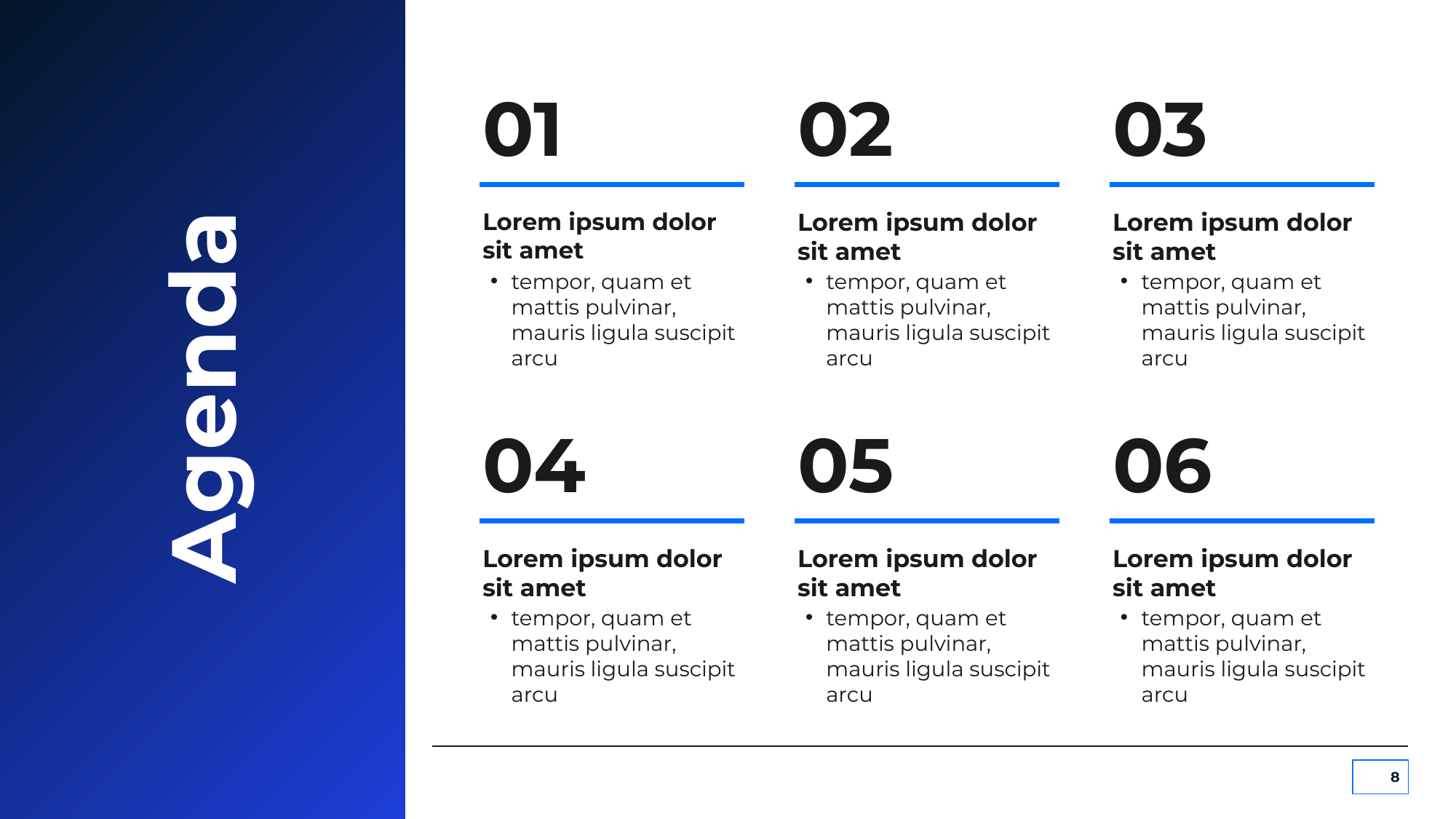

01
Lorem ipsum dolor sit amet
tempor, quam et mattis pulvinar, mauris ligula suscipit arcu
02
Lorem ipsum dolor sit amet
tempor, quam et mattis pulvinar, mauris ligula suscipit arcu
03
Lorem ipsum dolor sit amet
tempor, quam et mattis pulvinar, mauris ligula suscipit arcu
Agenda
04
Lorem ipsum dolor sit amet
tempor, quam et mattis pulvinar, mauris ligula suscipit arcu
05
Lorem ipsum dolor sit amet
tempor, quam et mattis pulvinar, mauris ligula suscipit arcu
06
Lorem ipsum dolor sit amet
tempor, quam et mattis pulvinar, mauris ligula suscipit arcu
8